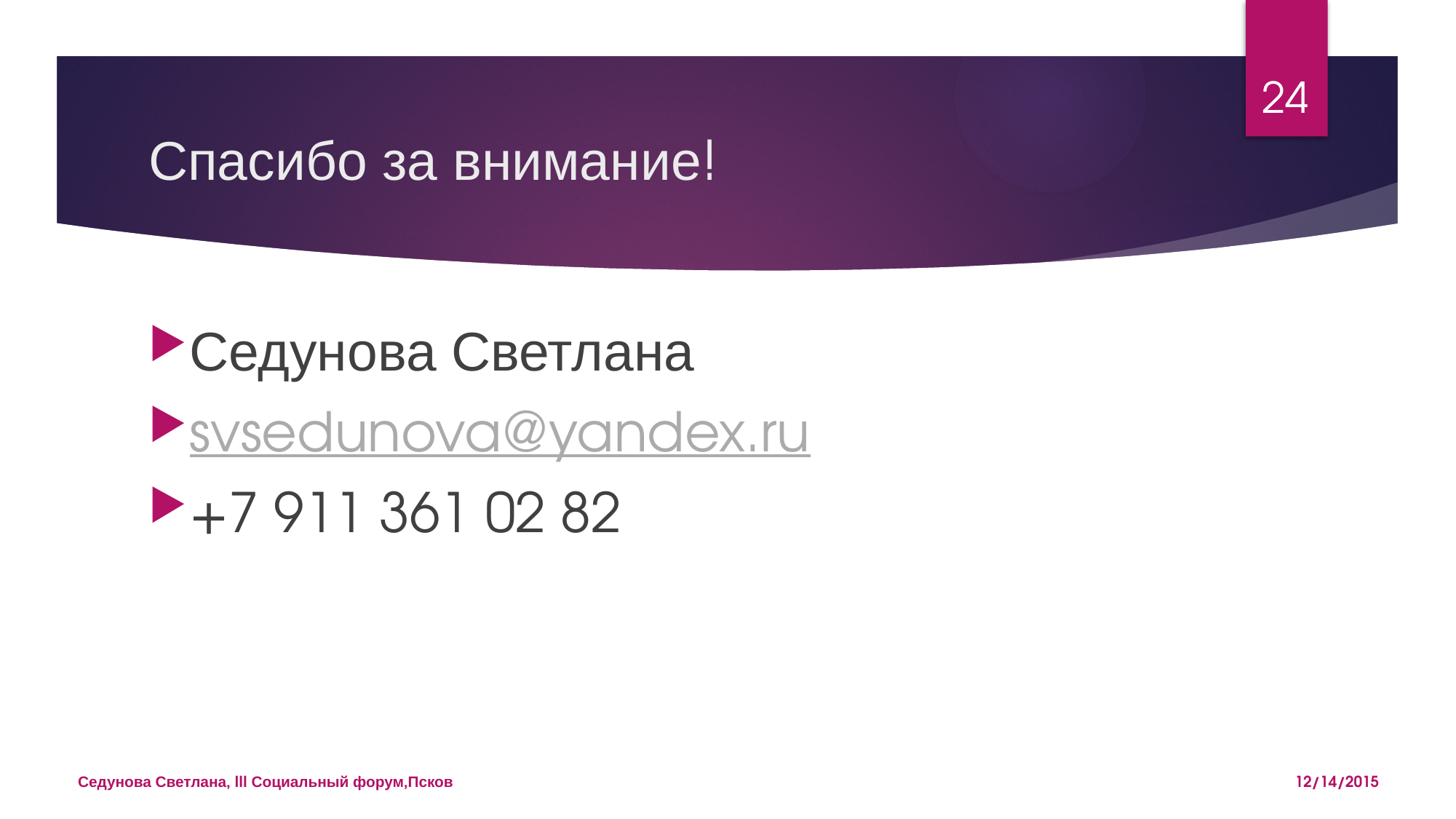

24
# Спасибо за внимание!
Седунова Светлана
svsedunova@yandex.ru
+7 911 361 02 82
Седунова Светлана, III Социальный форум,Псков
12/14/2015